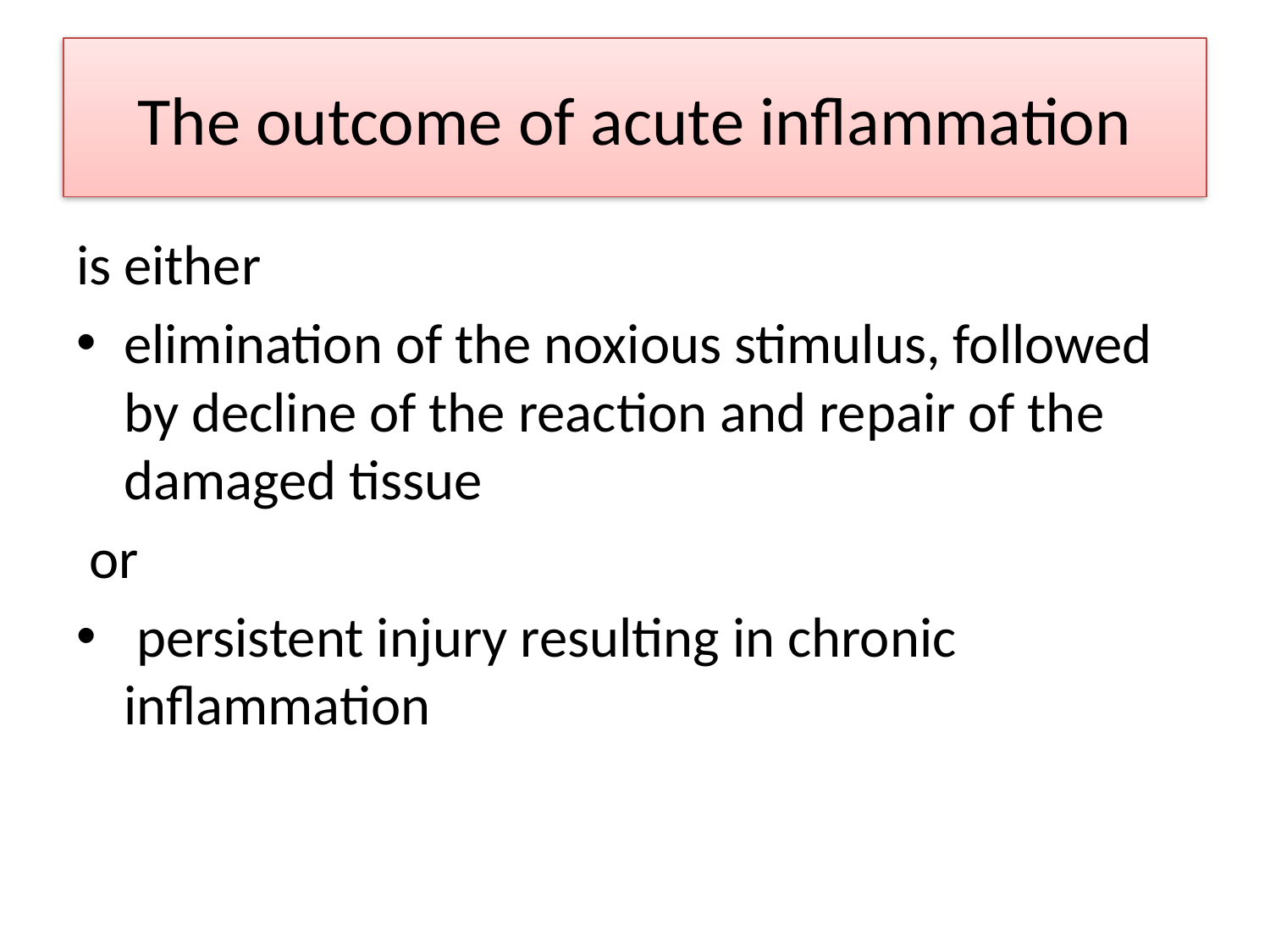

# The outcome of acute inflammation
is either
elimination of the noxious stimulus, followed by decline of the reaction and repair of the damaged tissue
 or
 persistent injury resulting in chronic inflammation